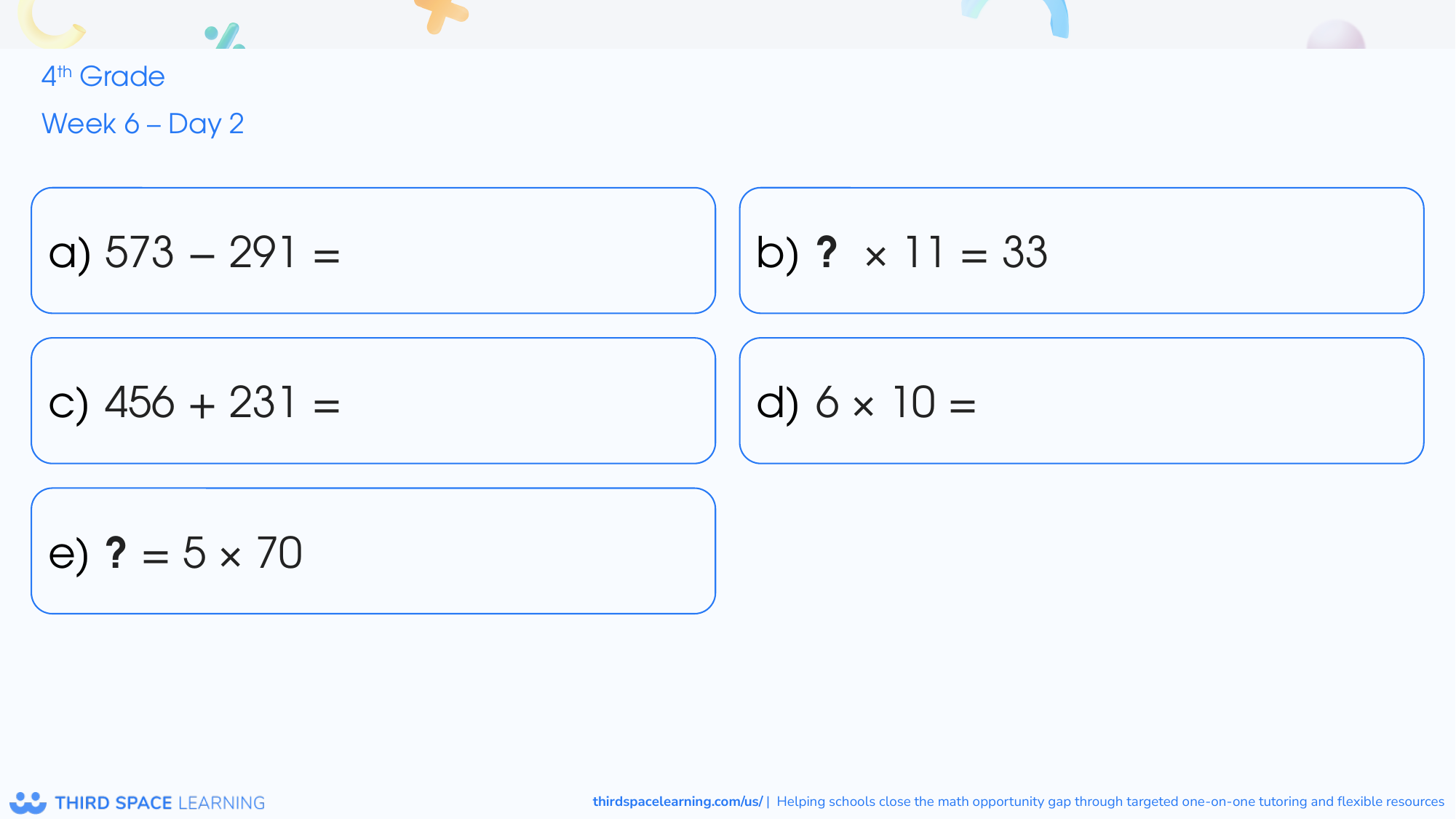

4th Grade
Week 6 – Day 2
573 − 291 =
?  × 11 = 33
456 + 231 =
6 × 10 =
? = 5 × 70